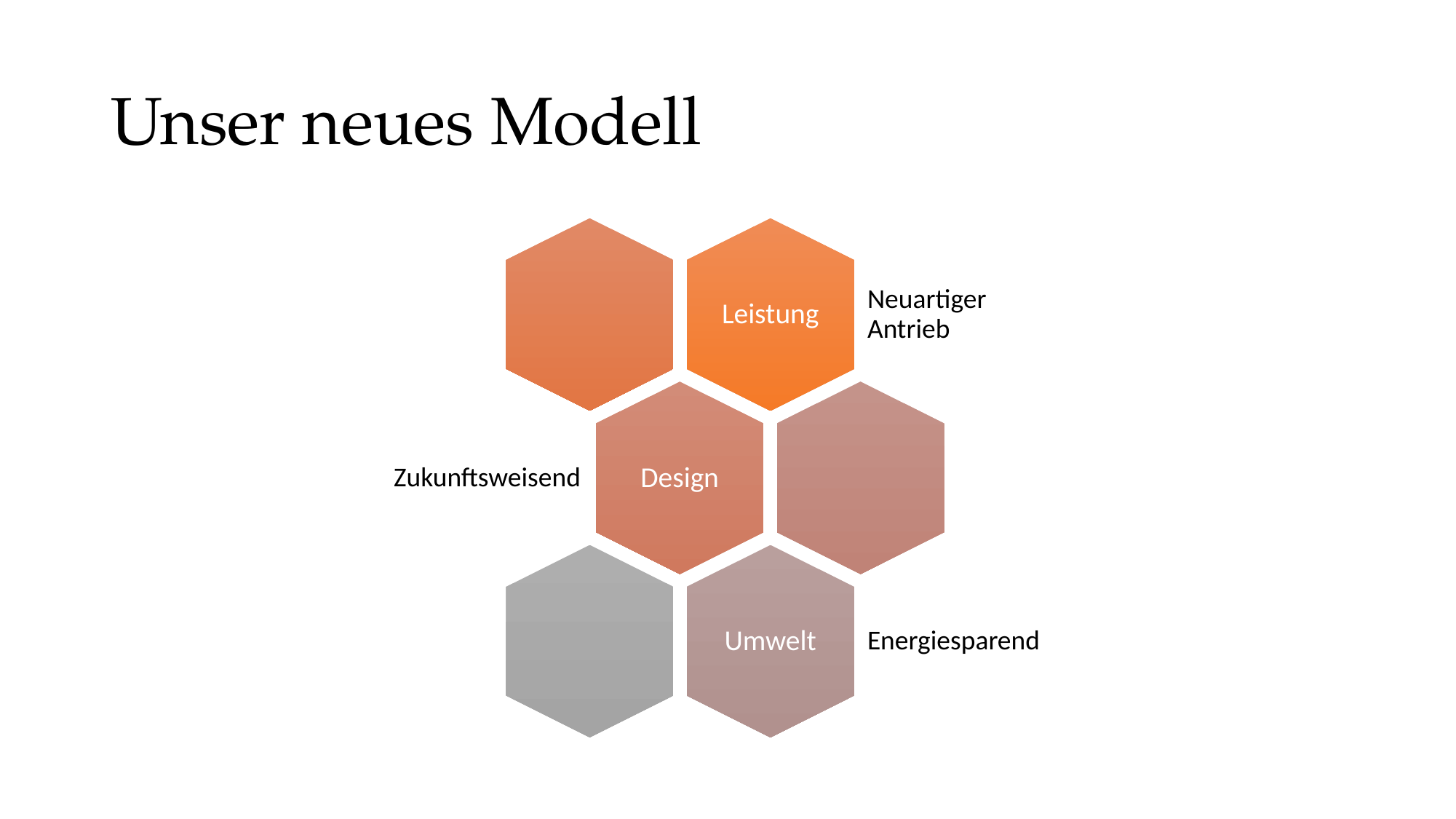

# Unser neues Modell
Leistung
Neuartiger Antrieb

Design
Zukunftsweisend

Umwelt
Energiesparend